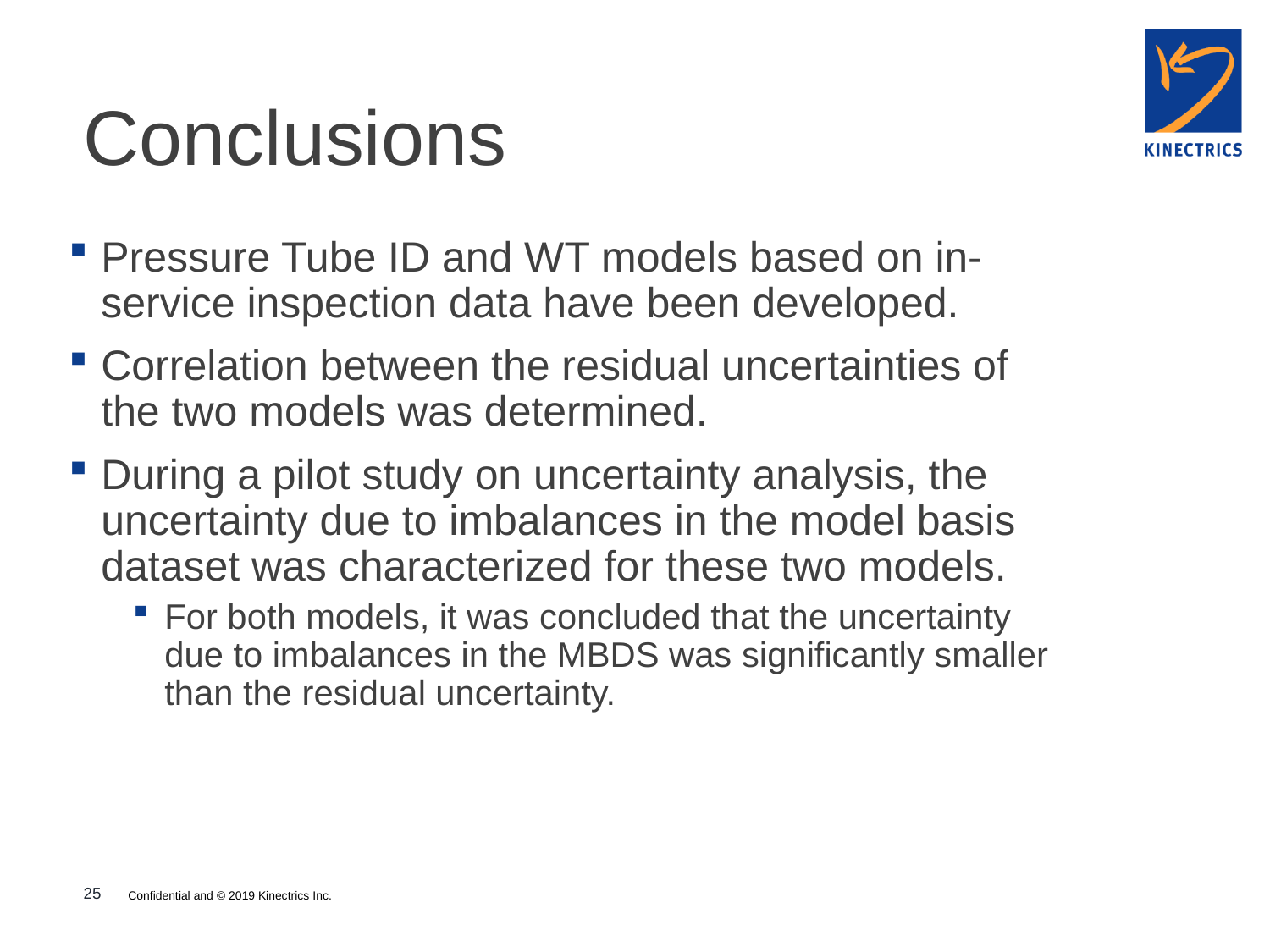

# Conclusions
Pressure Tube ID and WT models based on in-service inspection data have been developed.
Correlation between the residual uncertainties of the two models was determined.
During a pilot study on uncertainty analysis, the uncertainty due to imbalances in the model basis dataset was characterized for these two models.
For both models, it was concluded that the uncertainty due to imbalances in the MBDS was significantly smaller than the residual uncertainty.